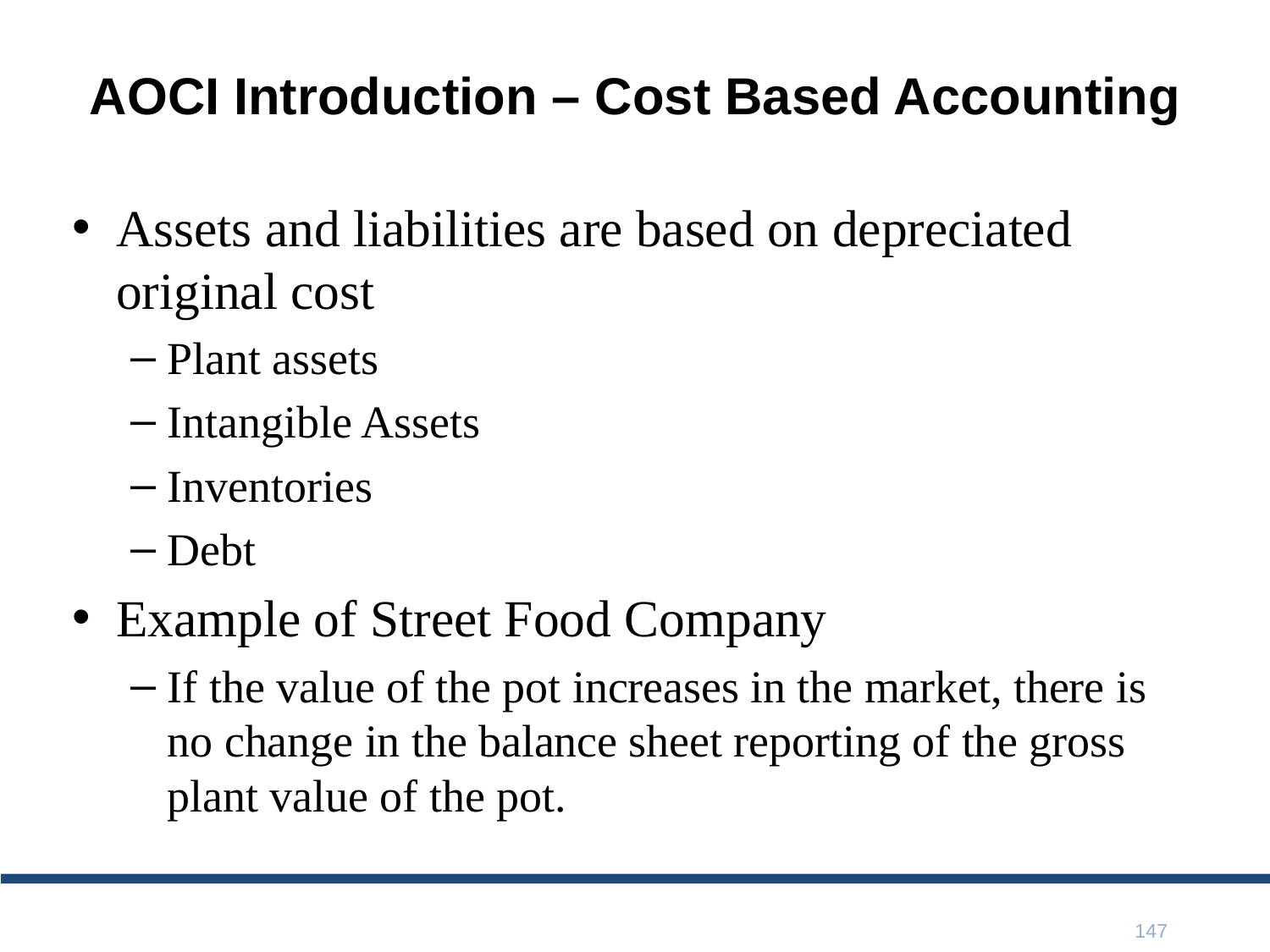

# AOCI Introduction – Cost Based Accounting
Assets and liabilities are based on depreciated original cost
Plant assets
Intangible Assets
Inventories
Debt
Example of Street Food Company
If the value of the pot increases in the market, there is no change in the balance sheet reporting of the gross plant value of the pot.
147